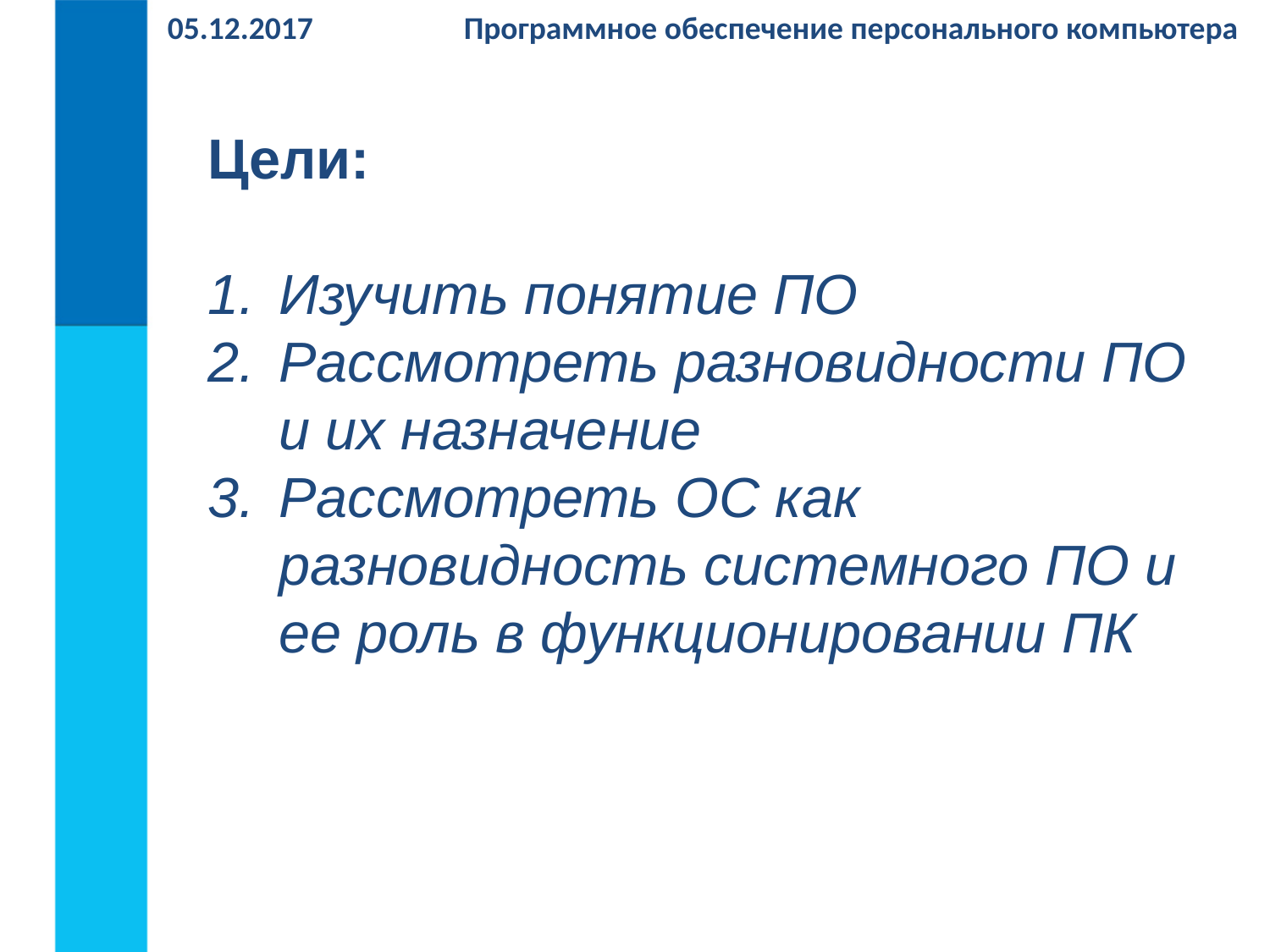

# 05.12.2017                     Программное обеспечение персонального компьютера
Цели:

Изучить понятие ПО
Рассмотреть разновидности ПО и их назначение
Рассмотреть ОС как разновидность системного ПО и ее роль в функционировании ПК